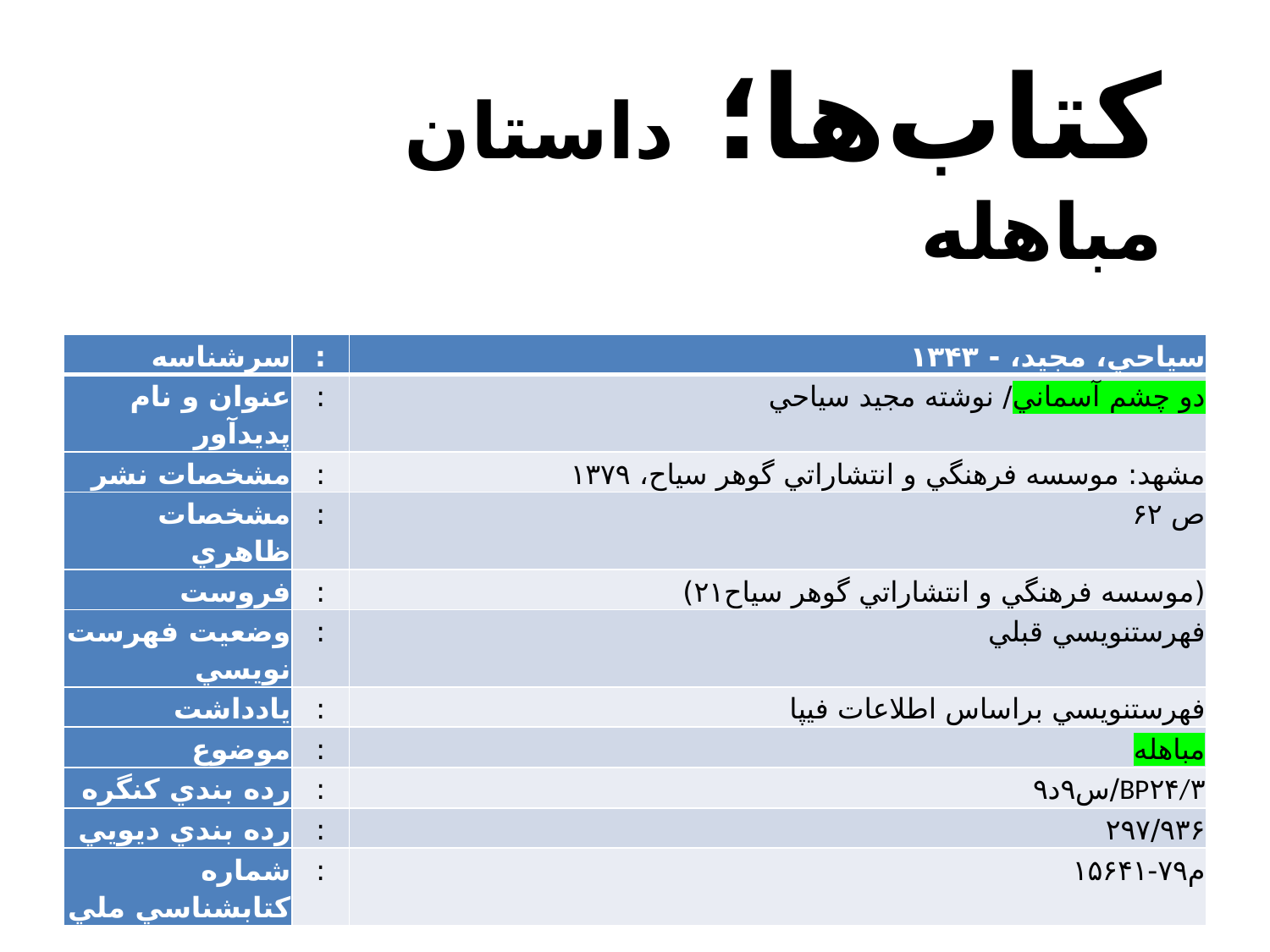

کتاب‌ها؛ داستان مباهله
| ‏سرشناسه | : | س‍ي‍اح‍ي‌، م‍ج‍ي‍د، - ۱۳۴۳ |
| --- | --- | --- |
| ‏عنوان و نام پديدآور | : | دو چ‍ش‍م‌ آس‍م‍ان‍ي‌/ ن‍وش‍ت‍ه‌ م‍ج‍ي‍د س‍ي‍اح‍ي‌ |
| ‏مشخصات نشر | : | م‍ش‍ه‍د: م‍وس‍س‍ه‌ ف‍ره‍ن‍گ‍ي‌ و ان‍ت‍ش‍ارات‍ي‌ گ‍وه‍ر س‍ي‍اح‌، ۱۳۷۹ |
| ‏مشخصات ظاهري | : | ص‌ ۶۲ |
| ‏فروست | : | (م‍وس‍س‍ه‌ ف‍ره‍ن‍گ‍ي‌ و ان‍ت‍ش‍ارات‍ي‌ گ‍وه‍ر س‍ي‍اح‌۲۱) |
| ‏وضعيت فهرست نويسي | : | ف‍ه‍رس‍ت‍ن‍وي‍س‍ي‌ ق‍ب‍ل‍ي‌ |
| ‏يادداشت | : | ف‍ه‍رس‍ت‍ن‍وي‍س‍ي‌ ب‍راس‍اس‌ اطلاع‍ات‌ ف‍ي‍پ‍ا |
| ‏موضوع | : | م‍ب‍اه‍ل‍ه‌ |
| ‏رده بندي کنگره | : | BP۲۴/۳/س‌۹د۹ |
| ‏رده بندي ديويي | : | ۲۹۷/۹۳۶ |
| ‏شماره کتابشناسي ملي | : | م‌۷۹-۱۵۶۴۱ |